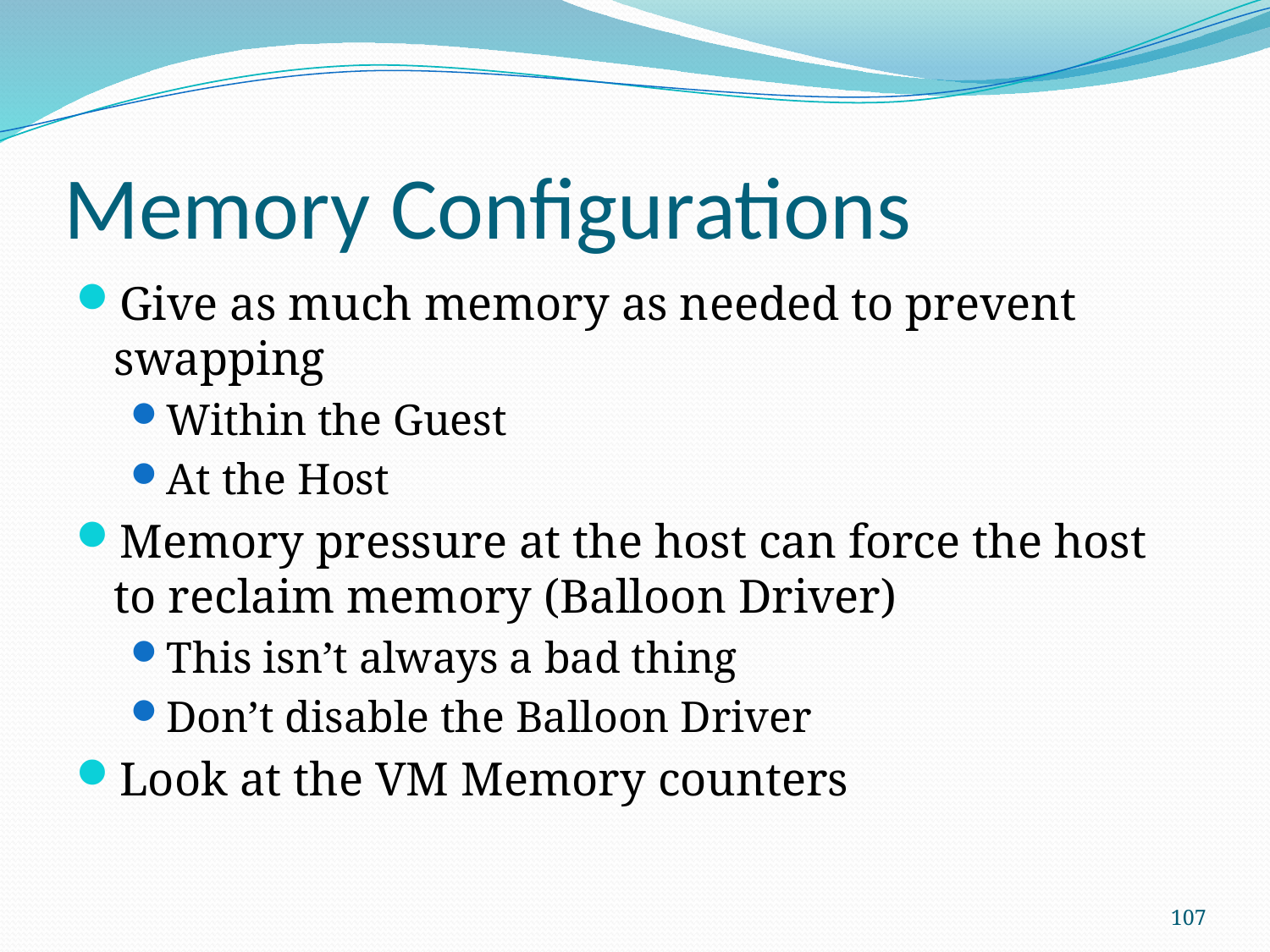

# Memory Configurations
Give as much memory as needed to prevent swapping
Within the Guest
At the Host
Memory pressure at the host can force the host to reclaim memory (Balloon Driver)
This isn’t always a bad thing
Don’t disable the Balloon Driver
Look at the VM Memory counters

107